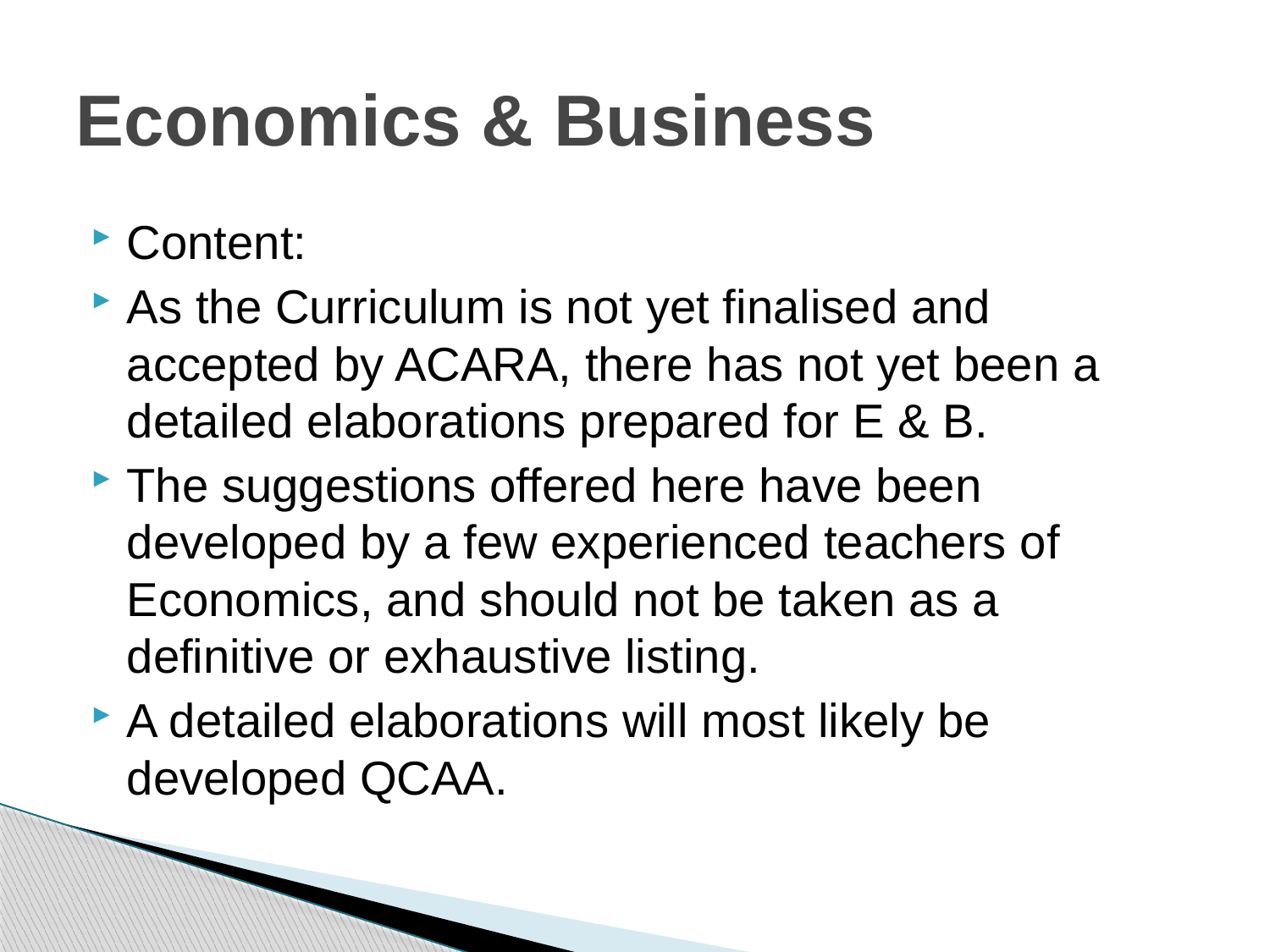

# Economics & Business
Content:
As the Curriculum is not yet finalised and accepted by ACARA, there has not yet been a detailed elaborations prepared for E & B.
The suggestions offered here have been        developed by a few experienced teachers of Economics, and should not be taken as a definitive or exhaustive listing.
A detailed elaborations will most likely be developed QCAA.